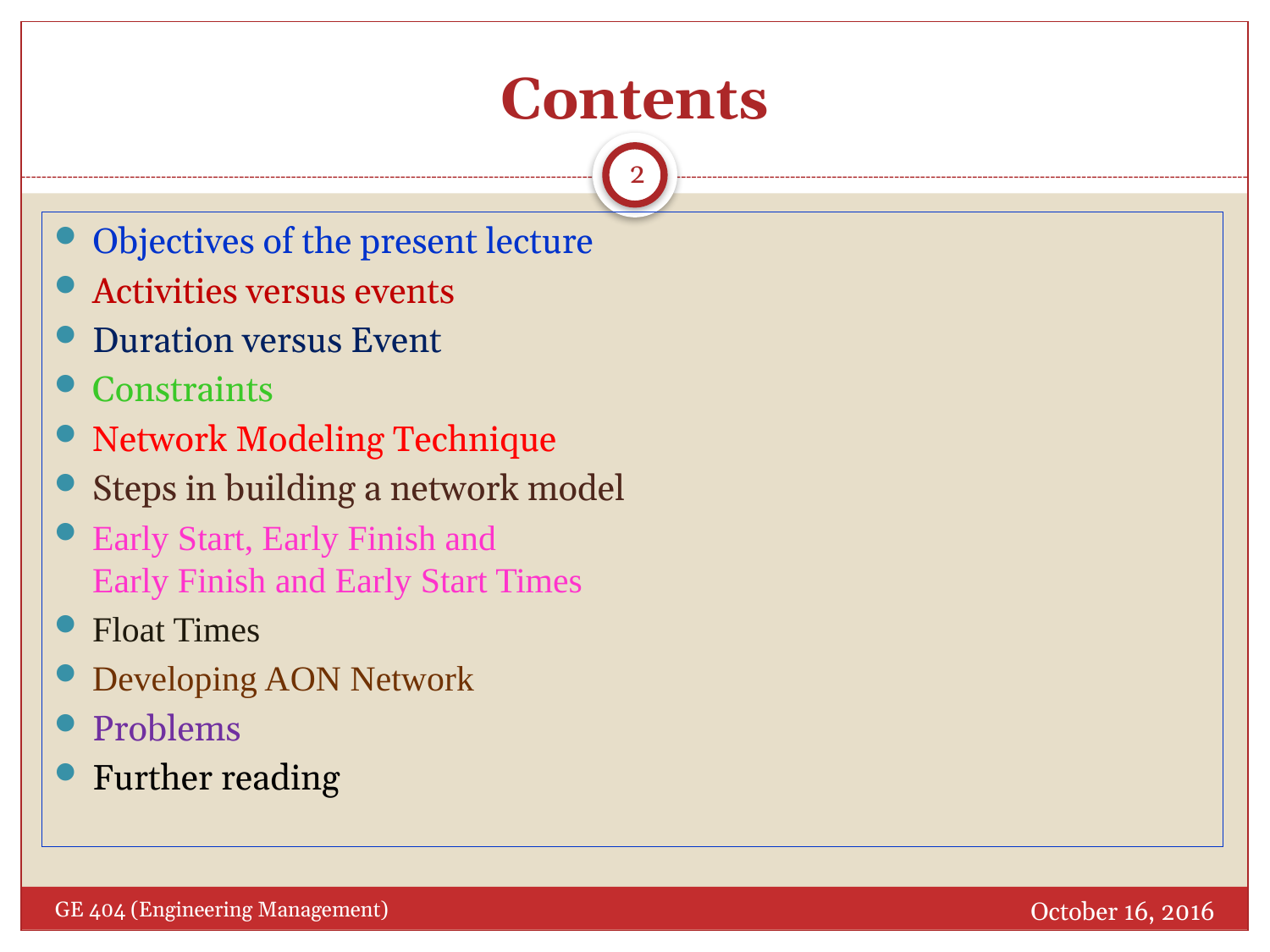

# Contents
2
Objectives of the present lecture
Activities versus events
Duration versus Event
Constraints
Network Modeling Technique
Steps in building a network model
Early Start, Early Finish and
Early Finish and Early Start Times
Float Times
Developing AON Network
Problems
Further reading

October 16, 2016
GE 404 (Engineering Management)